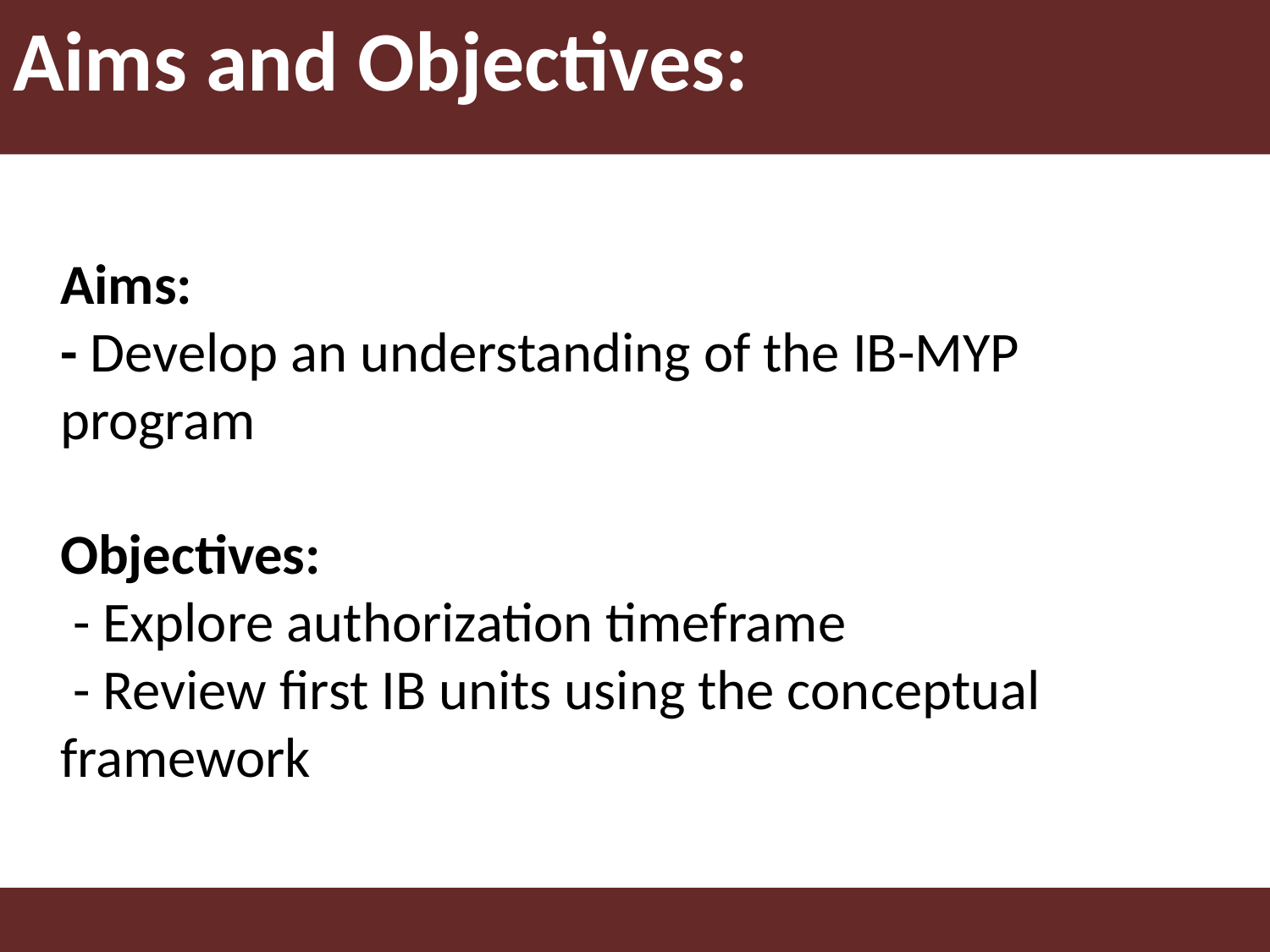

Aims and Objectives:
# Aims: - Develop an understanding of the IB-MYP program Objectives: - Explore authorization timeframe - Review first IB units using the conceptual  framework